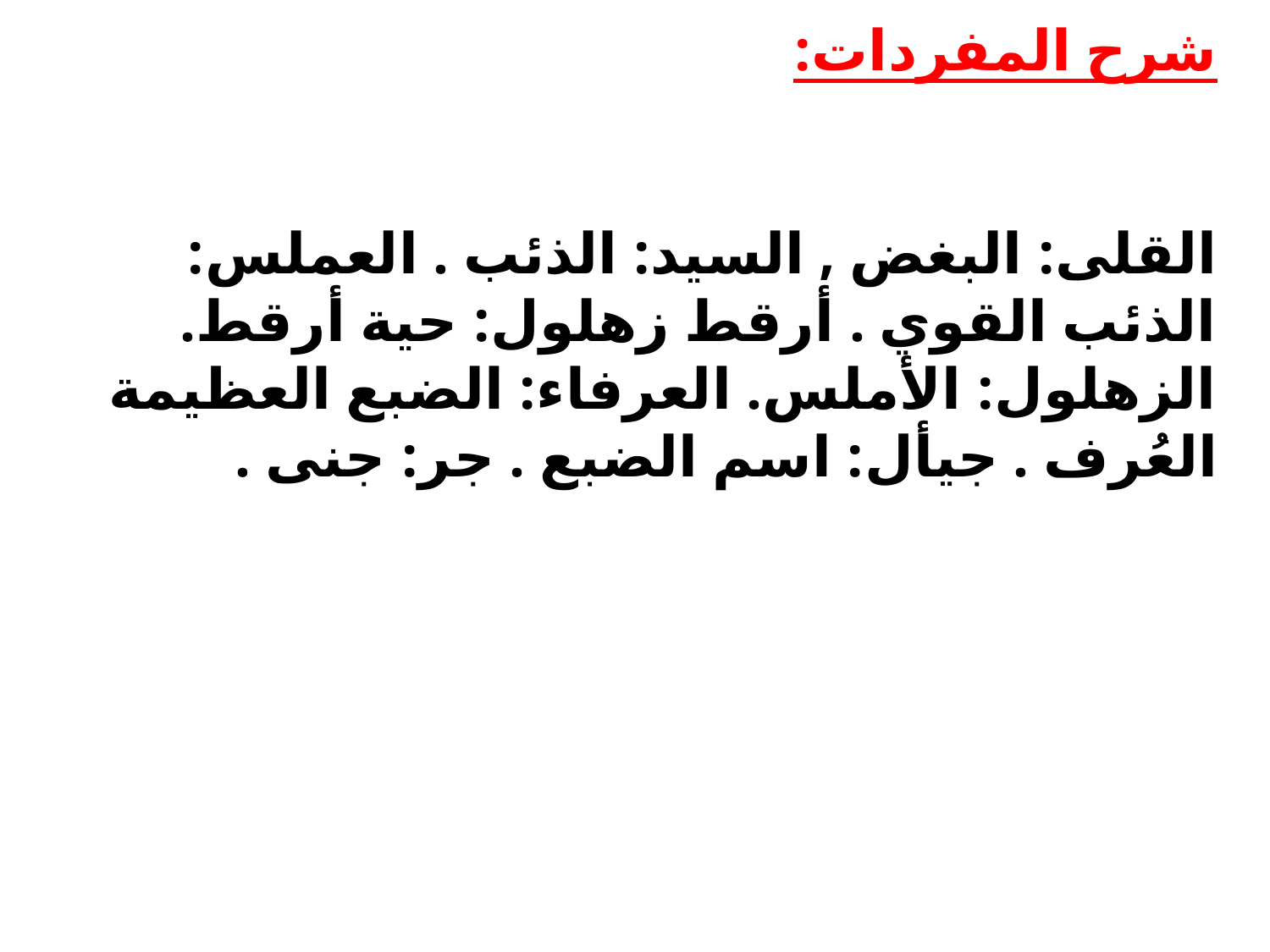

شرح المفردات:

القلى: البغض , السيد: الذئب . العملس: الذئب القوي . أرقط زهلول: حية أرقط. الزهلول: الأملس. العرفاء: الضبع العظيمة العُرف . جيأل: اسم الضبع . جر: جنى .